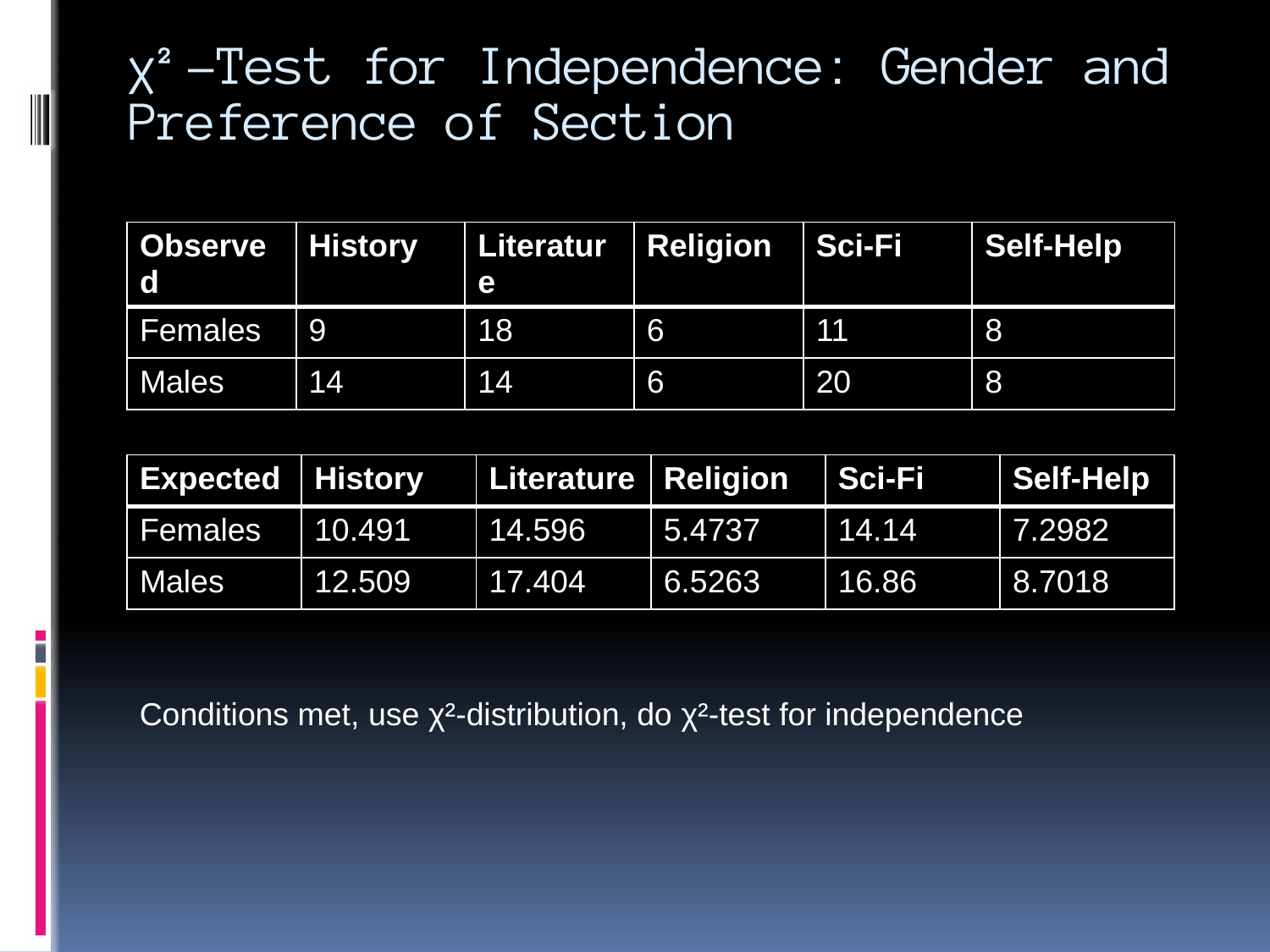

# χ²-Test for Independence: Gender and Preference of Section
| Observed | History | Literature | Religion | Sci-Fi | Self-Help |
| --- | --- | --- | --- | --- | --- |
| Females | 9 | 18 | 6 | 11 | 8 |
| Males | 14 | 14 | 6 | 20 | 8 |
| Expected | History | Literature | Religion | Sci-Fi | Self-Help |
| --- | --- | --- | --- | --- | --- |
| Females | 10.491 | 14.596 | 5.4737 | 14.14 | 7.2982 |
| Males | 12.509 | 17.404 | 6.5263 | 16.86 | 8.7018 |
Conditions met, use χ²-distribution, do χ²-test for independence